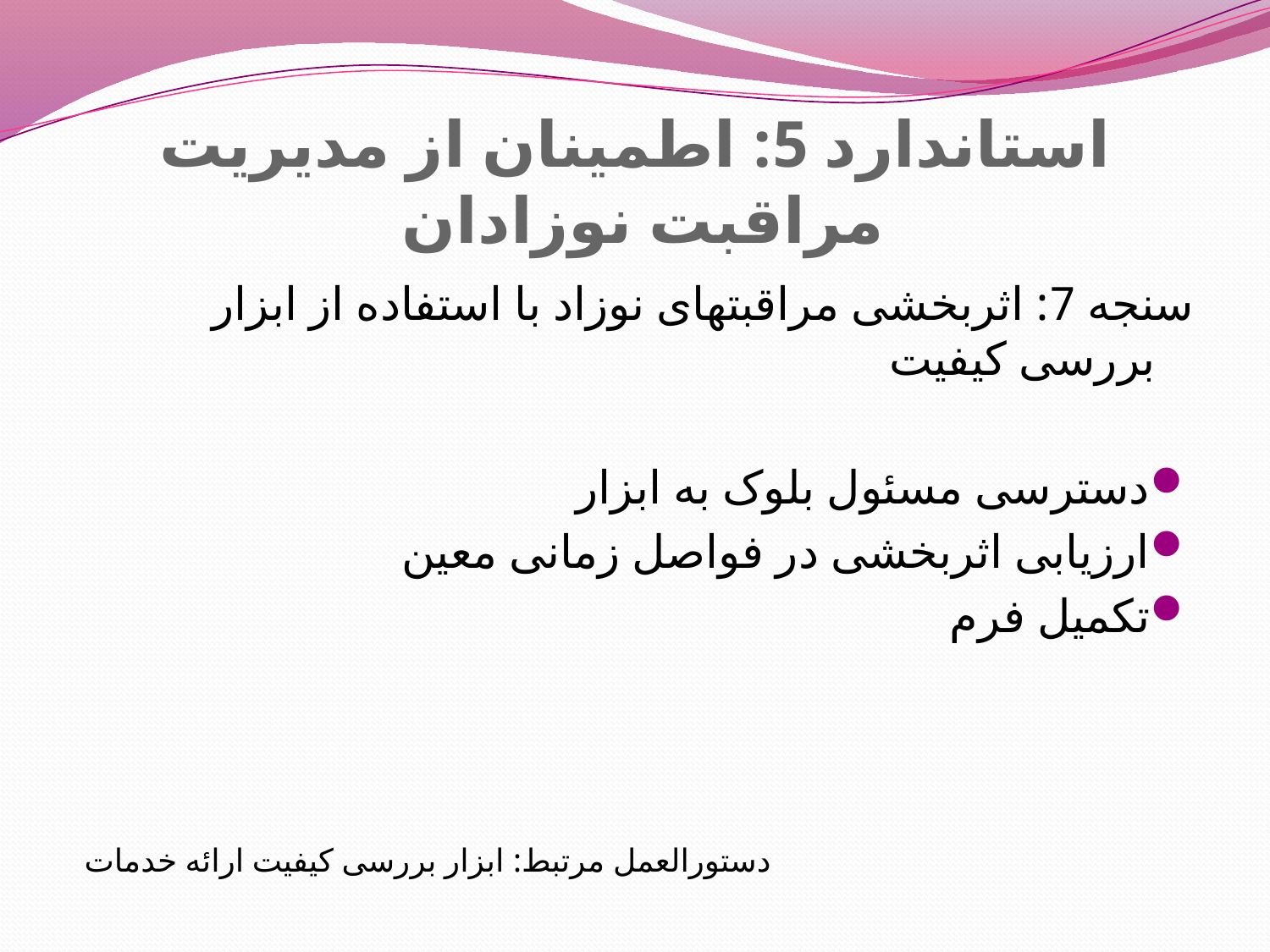

# استاندارد 5: اطمینان از مدیریت مراقبت نوزادان
سنجه 7: اثربخشی مراقبتهای نوزاد با استفاده از ابزار بررسی کیفیت

دسترسی مسئول بلوک به ابزار
ارزیابی اثربخشی در فواصل زمانی معین
تکمیل فرم

دستورالعمل مرتبط: ابزار بررسی کیفیت ارائه خدمات